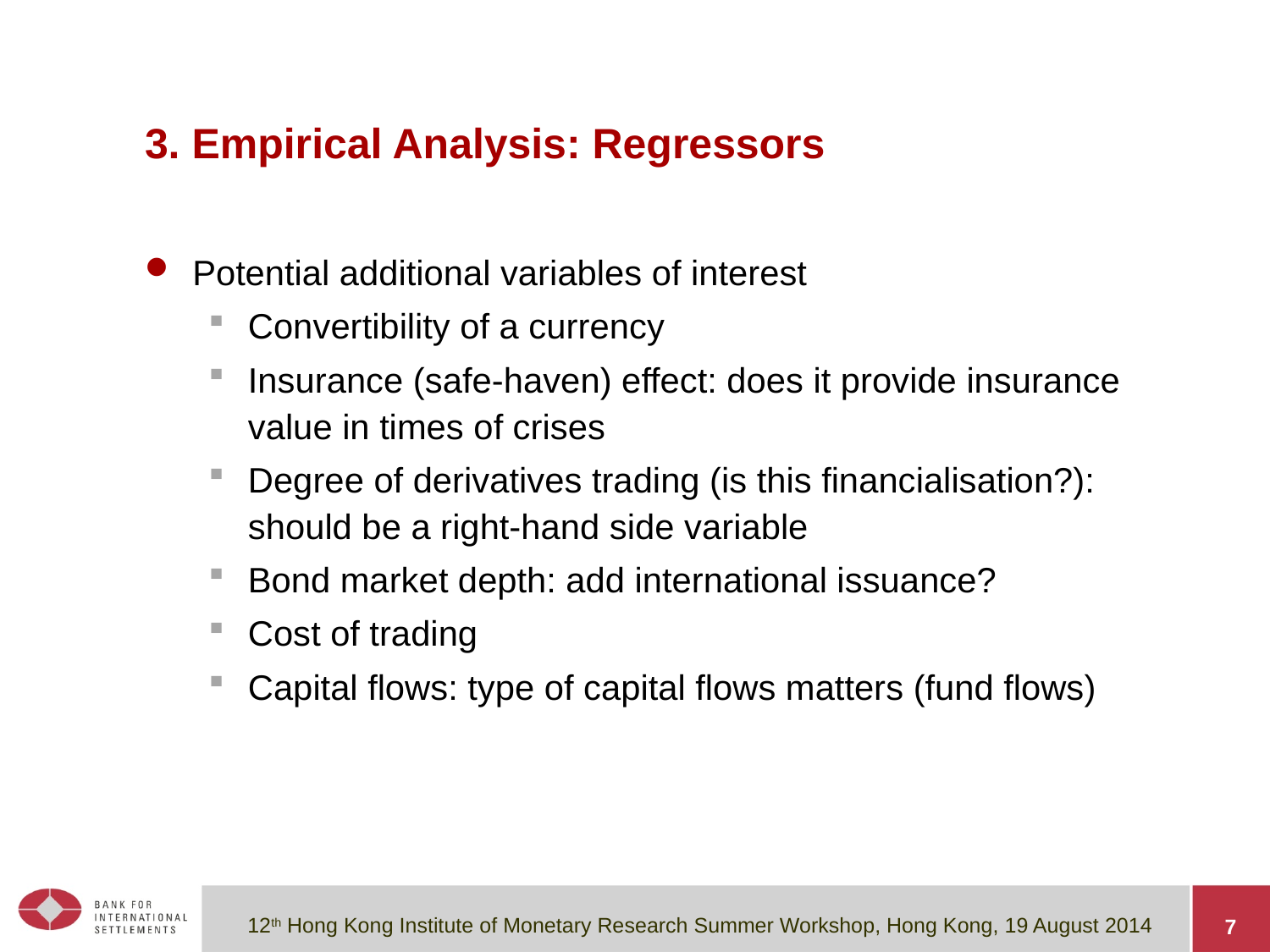

# 3. Empirical Analysis: Regressors
Potential additional variables of interest
Convertibility of a currency
Insurance (safe-haven) effect: does it provide insurance value in times of crises
Degree of derivatives trading (is this financialisation?):
should be a right-hand side variable
Bond market depth: add international issuance?
Cost of trading
Capital flows: type of capital flows matters (fund flows)

7